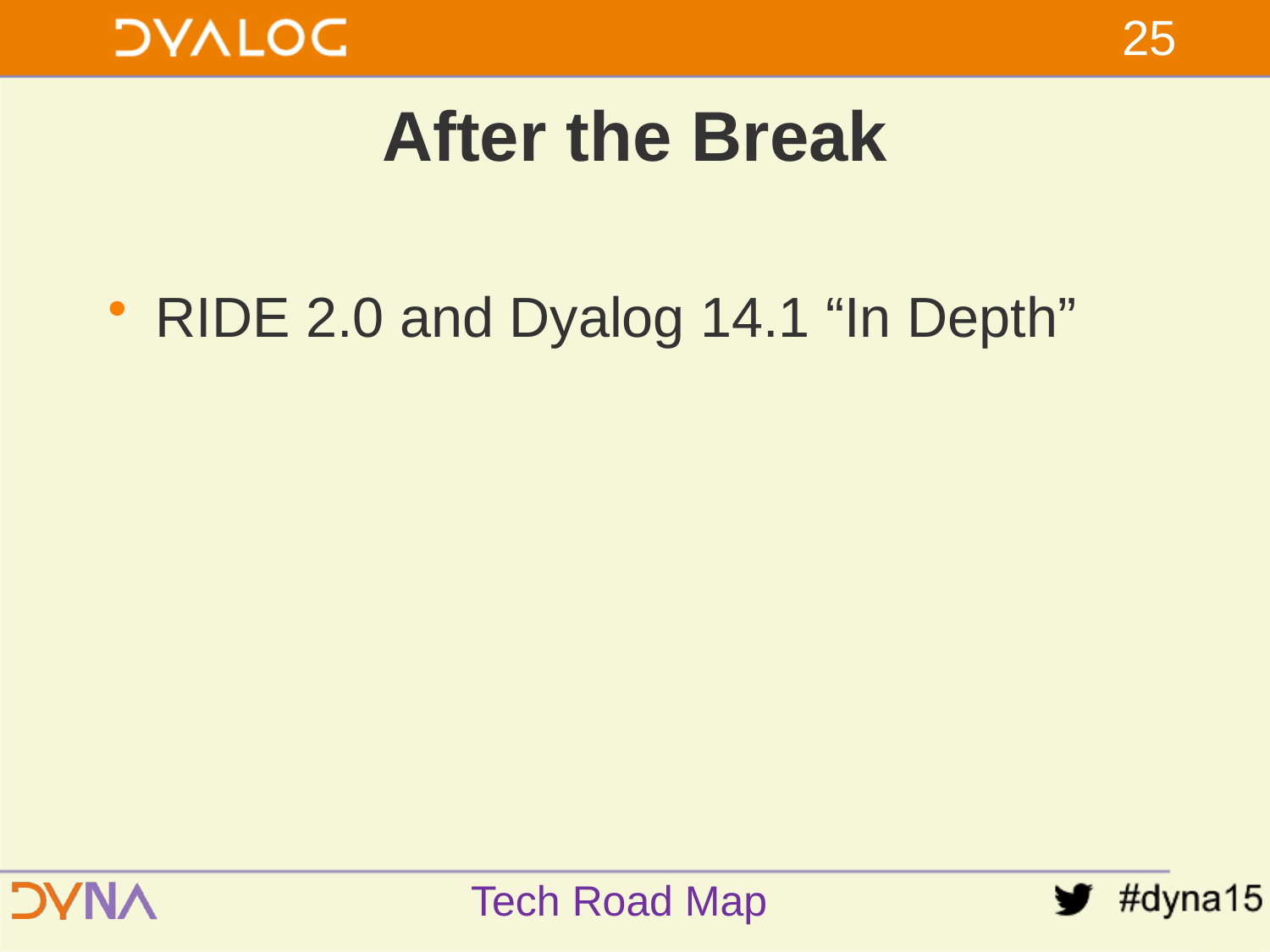

25
# After the Break
RIDE 2.0 and Dyalog 14.1 “In Depth”
Tech Road Map